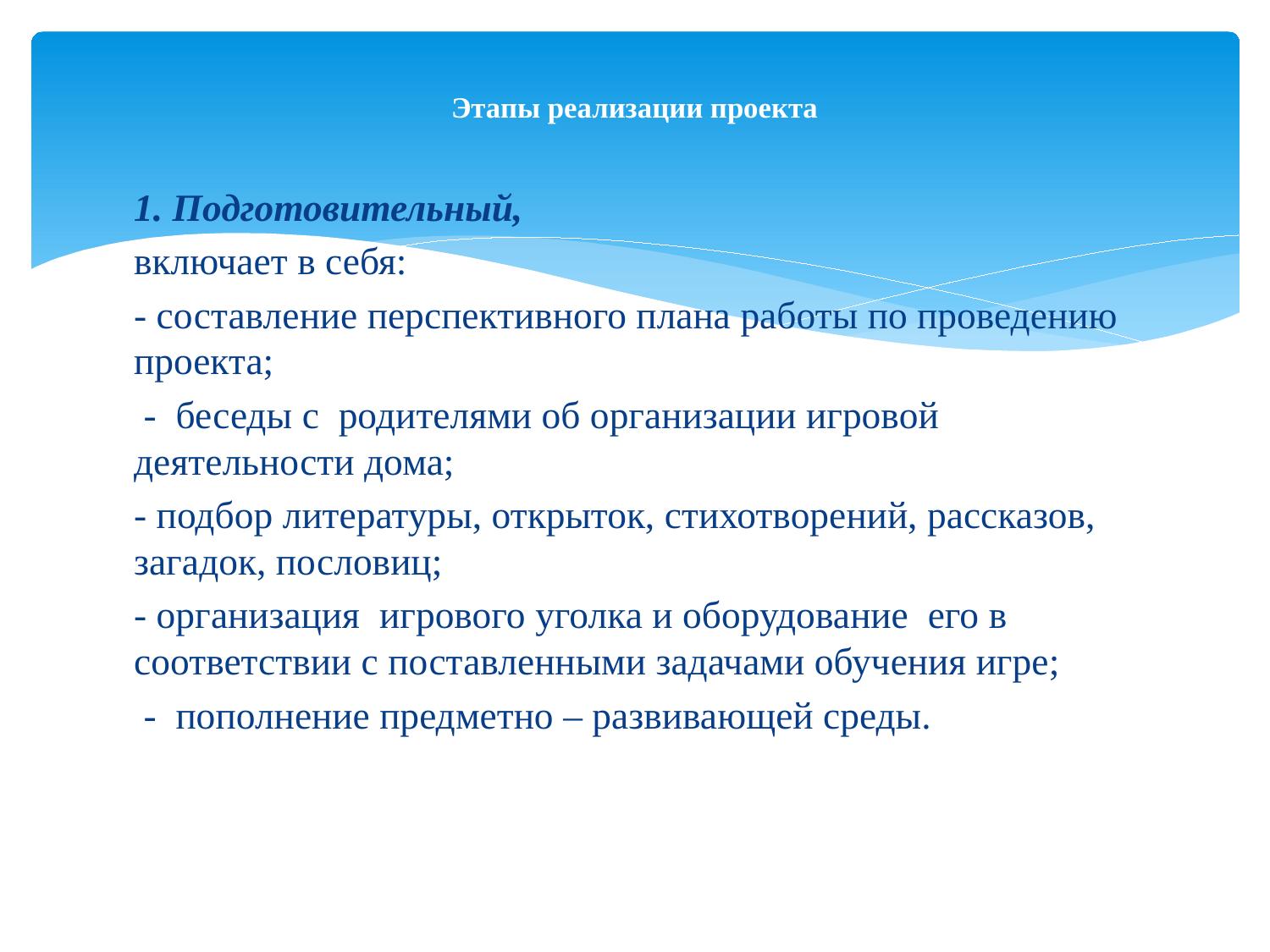

# Этапы реализации проекта
1. Подготовительный,
включает в себя:
- составление перспективного плана работы по проведению проекта;
 -  беседы с  родителями об организации игровой деятельности дома;
- подбор литературы, открыток, стихотворений, рассказов, загадок, пословиц;
- организация  игрового уголка и оборудование  его в соответствии с поставленными задачами обучения игре;
 -  пополнение предметно – развивающей среды.